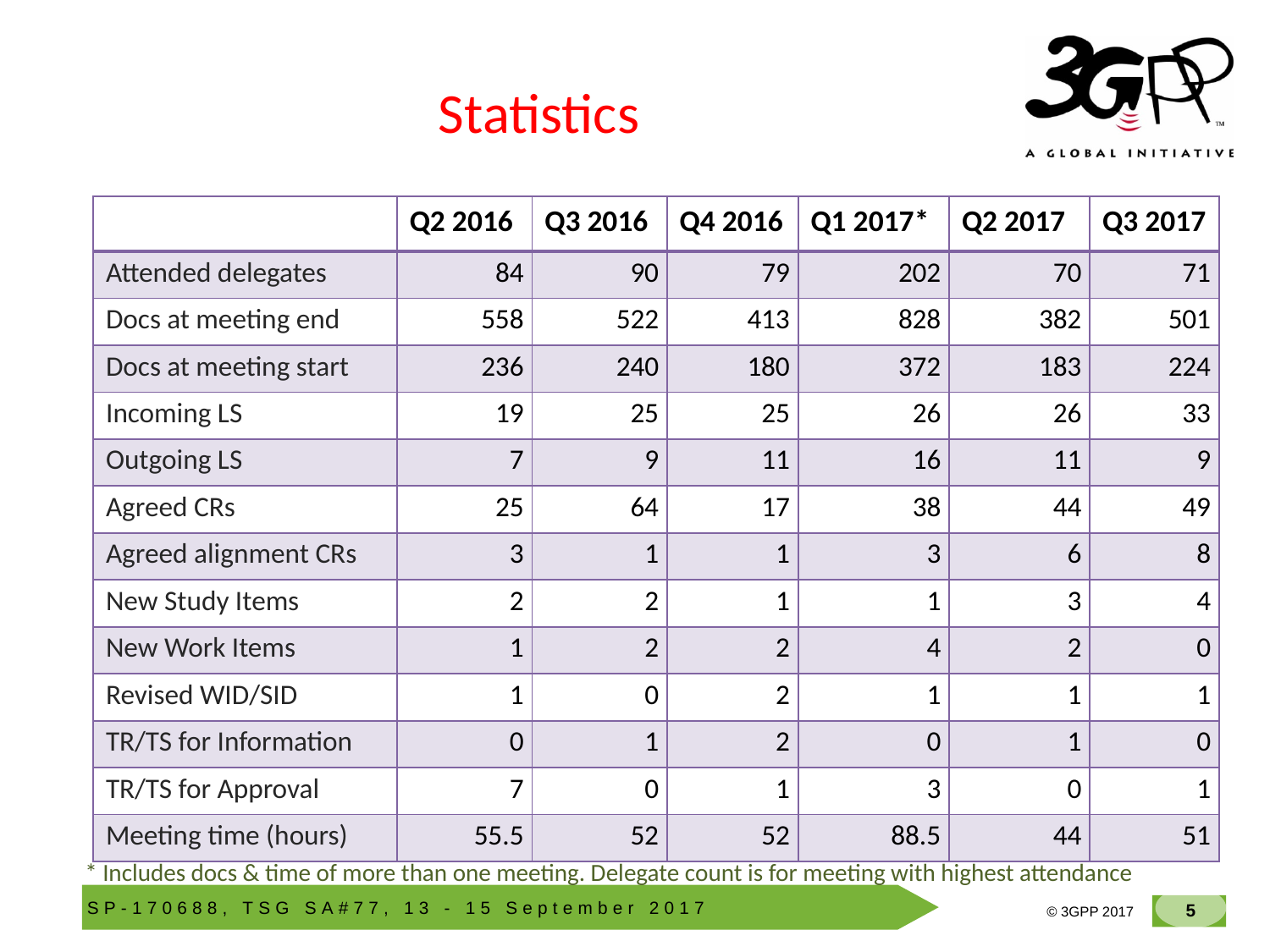

# Statistics
|  | Q2 2016 | Q3 2016 | Q4 2016 | Q1 2017\* | Q2 2017 | Q3 2017 |
| --- | --- | --- | --- | --- | --- | --- |
| Attended delegates | 84 | 90 | 79 | 202 | 70 | 71 |
| Docs at meeting end | 558 | 522 | 413 | 828 | 382 | 501 |
| Docs at meeting start | 236 | 240 | 180 | 372 | 183 | 224 |
| Incoming LS | 19 | 25 | 25 | 26 | 26 | 33 |
| Outgoing LS | 7 | 9 | 11 | 16 | 11 | 9 |
| Agreed CRs | 25 | 64 | 17 | 38 | 44 | 49 |
| Agreed alignment CRs | 3 | 1 | 1 | 3 | 6 | 8 |
| New Study Items | 2 | 2 | 1 | 1 | 3 | 4 |
| New Work Items | 1 | 2 | 2 | 4 | 2 | 0 |
| Revised WID/SID | 1 | 0 | 2 | 1 | 1 | 1 |
| TR/TS for Information | 0 | 1 | 2 | 0 | 1 | 0 |
| TR/TS for Approval | 7 | 0 | 1 | 3 | 0 | 1 |
| Meeting time (hours) | 55.5 | 52 | 52 | 88.5 | 44 | 51 |
* Includes docs & time of more than one meeting. Delegate count is for meeting with highest attendance